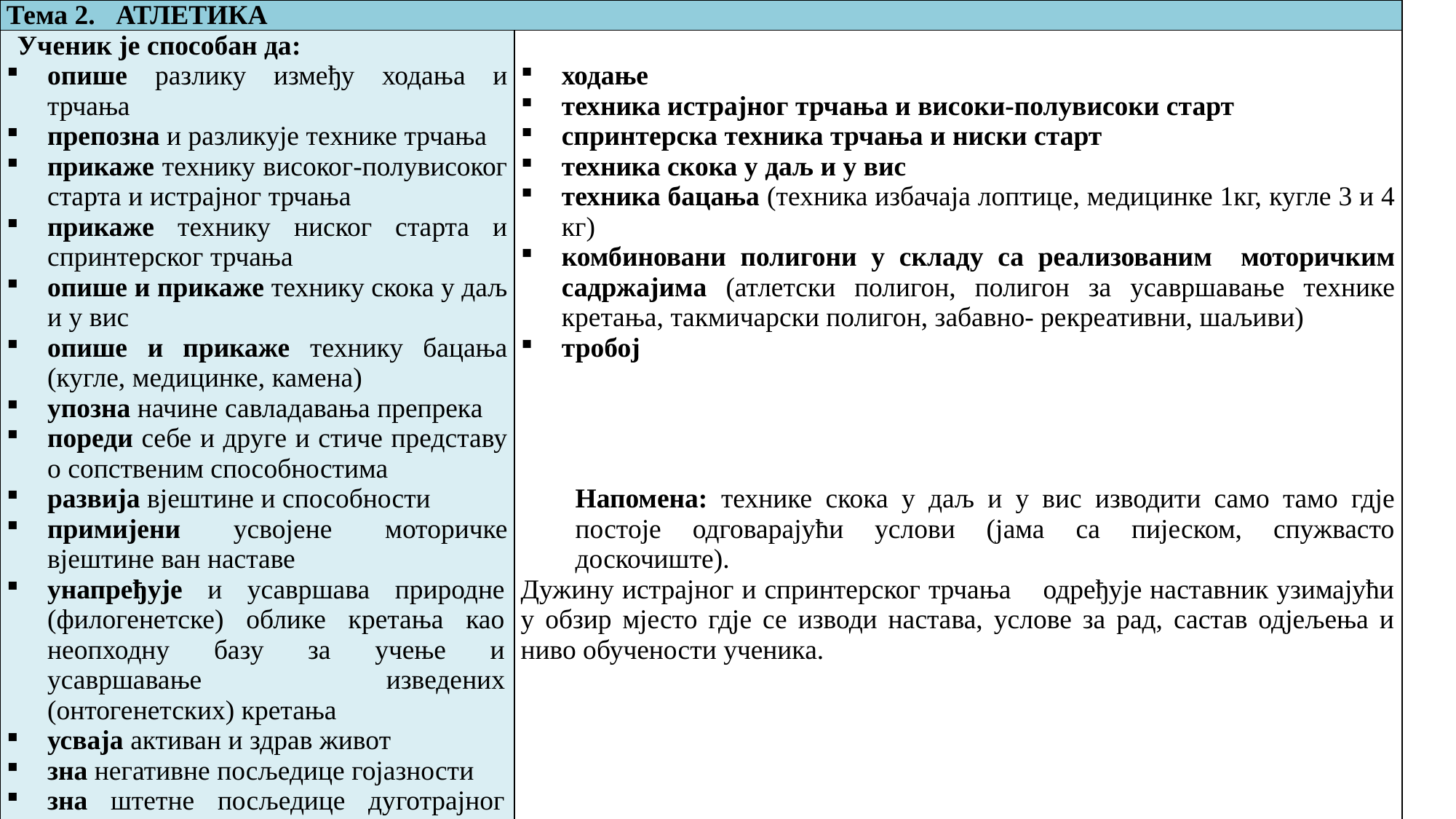

| Тема 2. АТЛЕТИКА |  |
| --- | --- |
| Ученик је способан да: опише разлику између ходања и трчања препозна и разликује технике трчања прикаже технику високог-полувисоког старта и истрајног трчања прикаже технику ниског старта и спринтерског трчања опише и прикаже технику скока у даљ и у вис опише и прикаже технику бацања (кугле, медицинке, камена) упозна начине савладавања препрека пореди себе и друге и стиче представу о сопственим способностима развија вјештине и способности примијени усвојене моторичке вјештине ван наставе унапређује и усавршава природне (филогенетске) облике кретања као неопходну базу за учење и усавршавање изведених (онтогенетских) кретања усваја активан и здрав живот зна негативне посљедице гојазности зна штетне посљедице дуготрајног кориштења рачунара | ходање техника истрајног трчања и високи-полувисоки старт спринтерска техника трчања и ниски старт техника скока у даљ и у вис техника бацања (техника избачаја лоптице, медицинке 1кг, кугле 3 и 4 кг) комбиновани полигони у складу са реализованим моторичким садржајима (атлетски полигон, полигон за усавршавање технике кретања, такмичарски полигон, забавно- рекреативни, шаљиви) тробој   Напомена: технике скока у даљ и у вис изводити само тамо гдје постоје одговарајући услови (јама са пијеском, спужвасто доскочиште). Дужину истрајног и спринтерског трчања одређује наставник узимајући у обзир мјесто гдје се изводи настава, услове за рад, састав одјељења и ниво обучености ученика. |